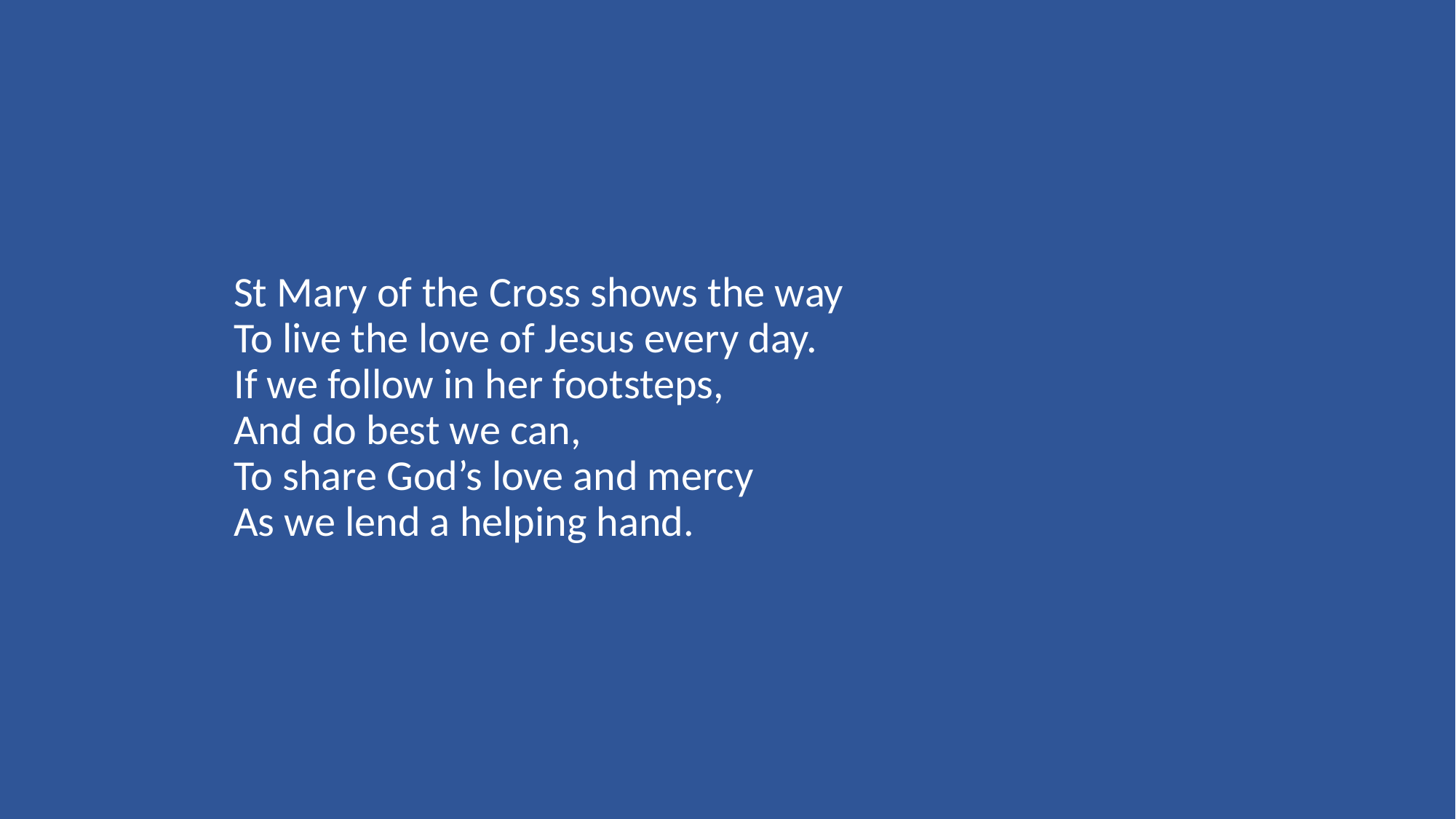

St Mary of the Cross shows the way
To live the love of Jesus every day.
If we follow in her footsteps,
And do best we can,
To share God’s love and mercy
As we lend a helping hand.